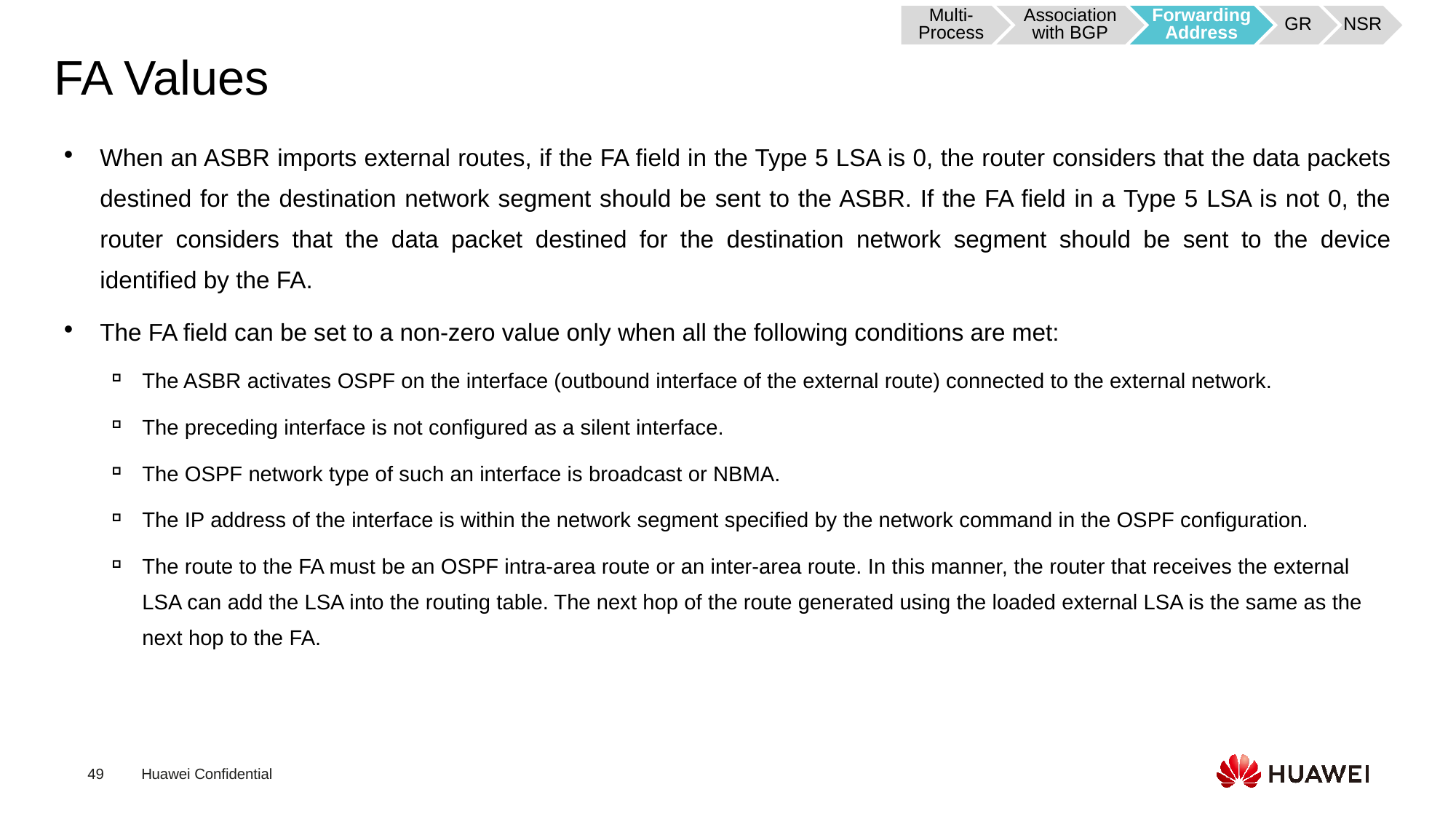

Multi-Process
Association with BGP
Forwarding Address
GR
NSR
# FA Values
When an ASBR imports external routes, if the FA field in the Type 5 LSA is 0, the router considers that the data packets destined for the destination network segment should be sent to the ASBR. If the FA field in a Type 5 LSA is not 0, the router considers that the data packet destined for the destination network segment should be sent to the device identified by the FA.
The FA field can be set to a non-zero value only when all the following conditions are met:
The ASBR activates OSPF on the interface (outbound interface of the external route) connected to the external network.
The preceding interface is not configured as a silent interface.
The OSPF network type of such an interface is broadcast or NBMA.
The IP address of the interface is within the network segment specified by the network command in the OSPF configuration.
The route to the FA must be an OSPF intra-area route or an inter-area route. In this manner, the router that receives the external LSA can add the LSA into the routing table. The next hop of the route generated using the loaded external LSA is the same as the next hop to the FA.